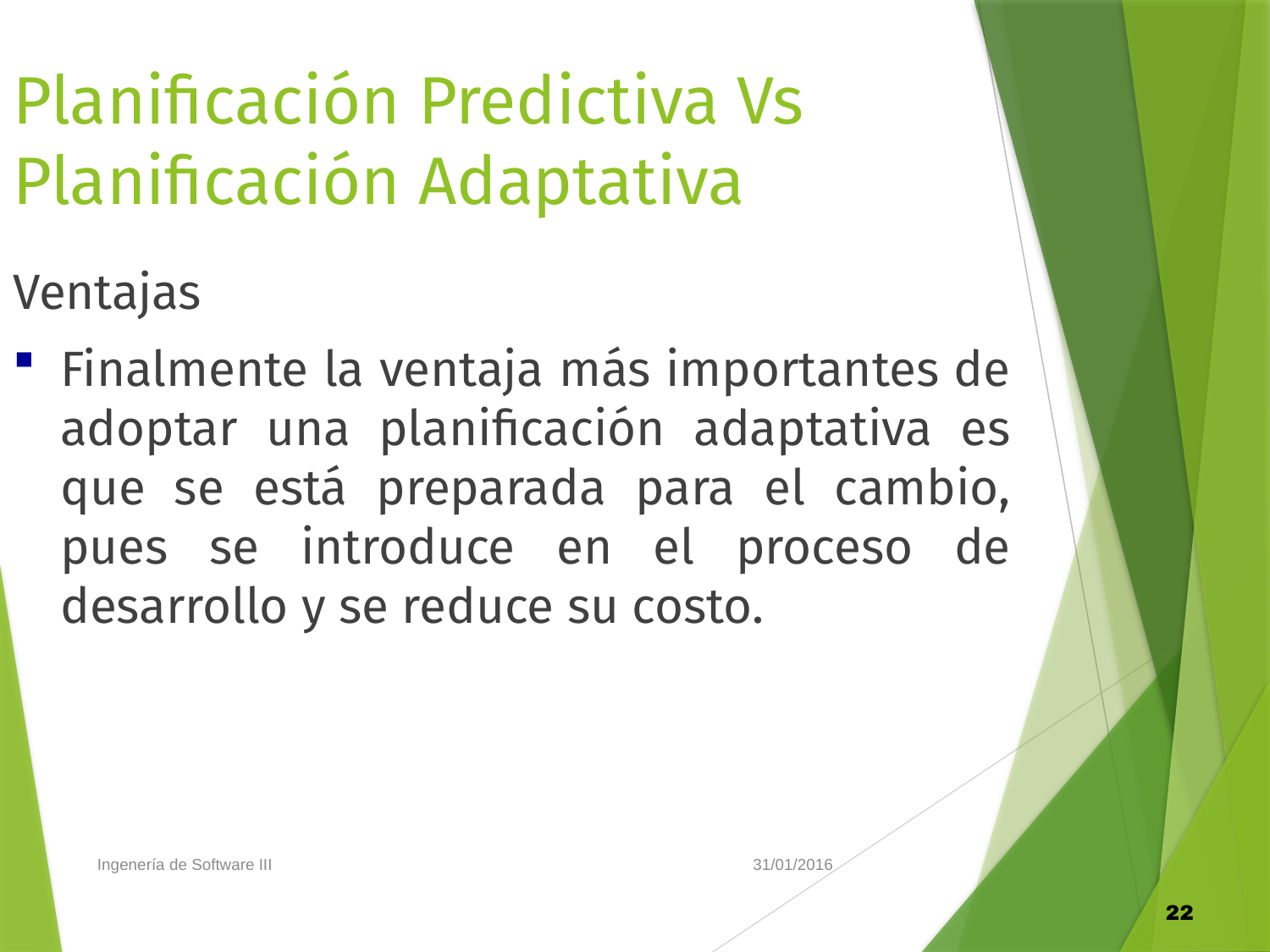

Planificación Predictiva Vs Planificación Adaptativa
Ventajas
Finalmente la ventaja más importantes de adoptar una planificación adaptativa es que se está preparada para el cambio, pues se introduce en el proceso de desarrollo y se reduce su costo.
Ingenería de Software III
31/01/2016
22